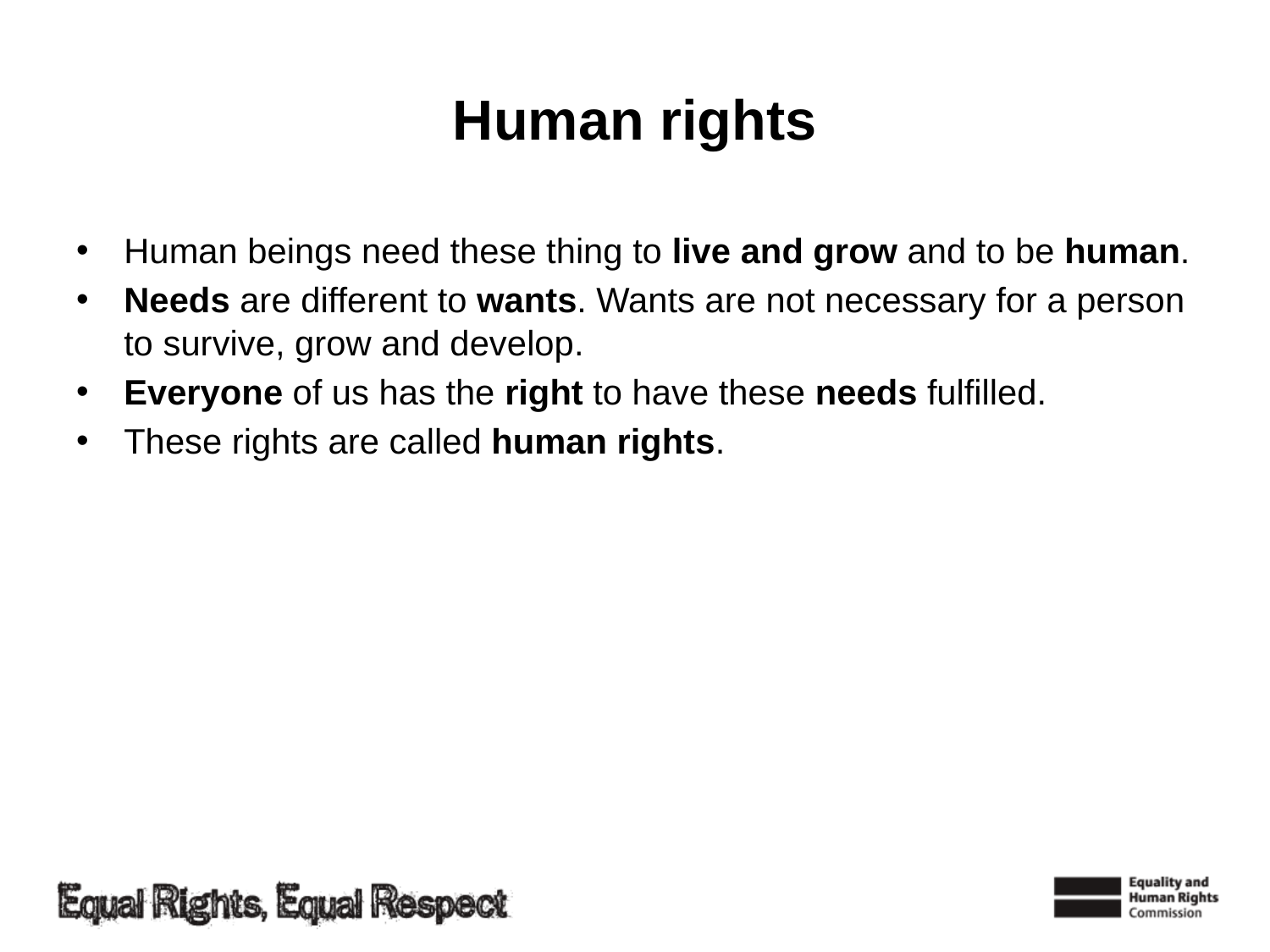

# Human rights
Human beings need these thing to live and grow and to be human.
Needs are different to wants. Wants are not necessary for a person to survive, grow and develop.
Everyone of us has the right to have these needs fulfilled.
These rights are called human rights.